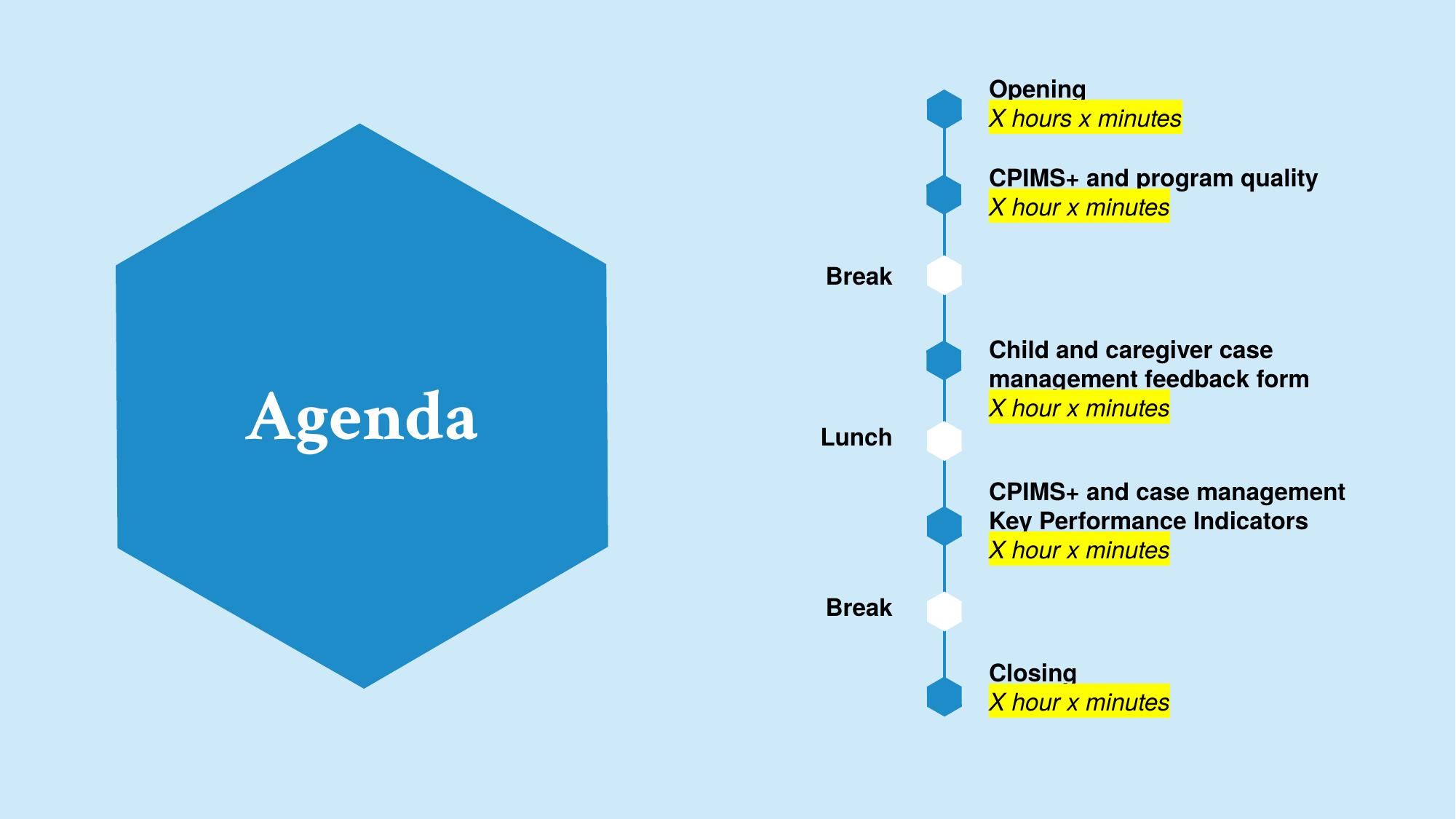

Opening
X hours x minutes

CPIMS+ and program quality
X hour x minutes

Break

Child and caregiver case management feedback form
X hour x minutes

# Agenda
Lunch

CPIMS+ and case management Key Performance Indicators
X hour x minutes

Break

Closing
X hour x minutes